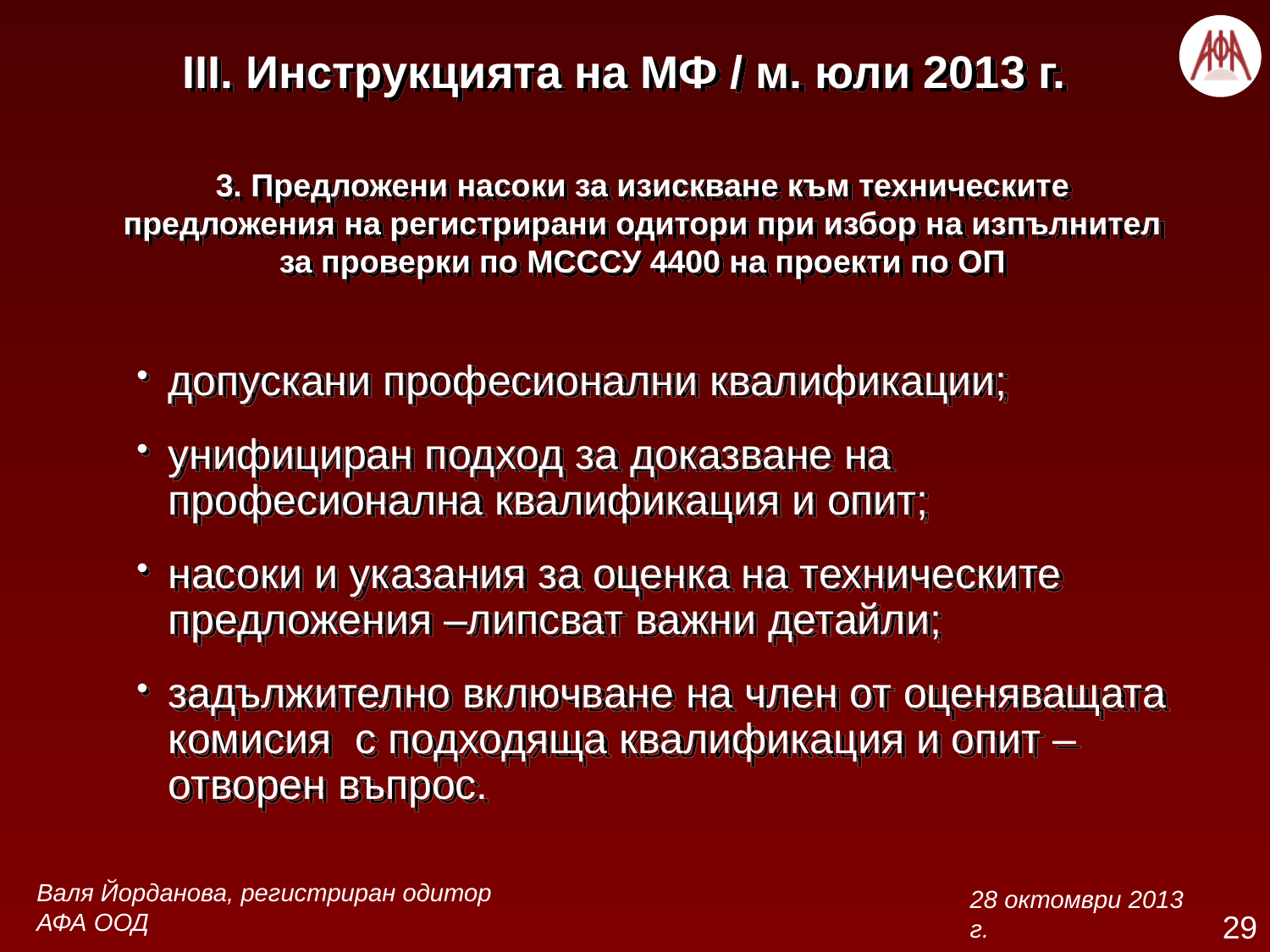

# III. Инструкцията на МФ / м. юли 2013 г. 3. Предложени насоки за изискване към техническите предложения на регистрирани одитори при избор на изпълнител за проверки по МСССУ 4400 на проекти по ОП
допускани професионални квалификации;
унифициран подход за доказване на професионална квалификация и опит;
насоки и указания за оценка на техническите предложения –липсват важни детайли;
задължително включване на член от оценяващата комисия  с подходяща квалификация и опит – отворен въпрос.